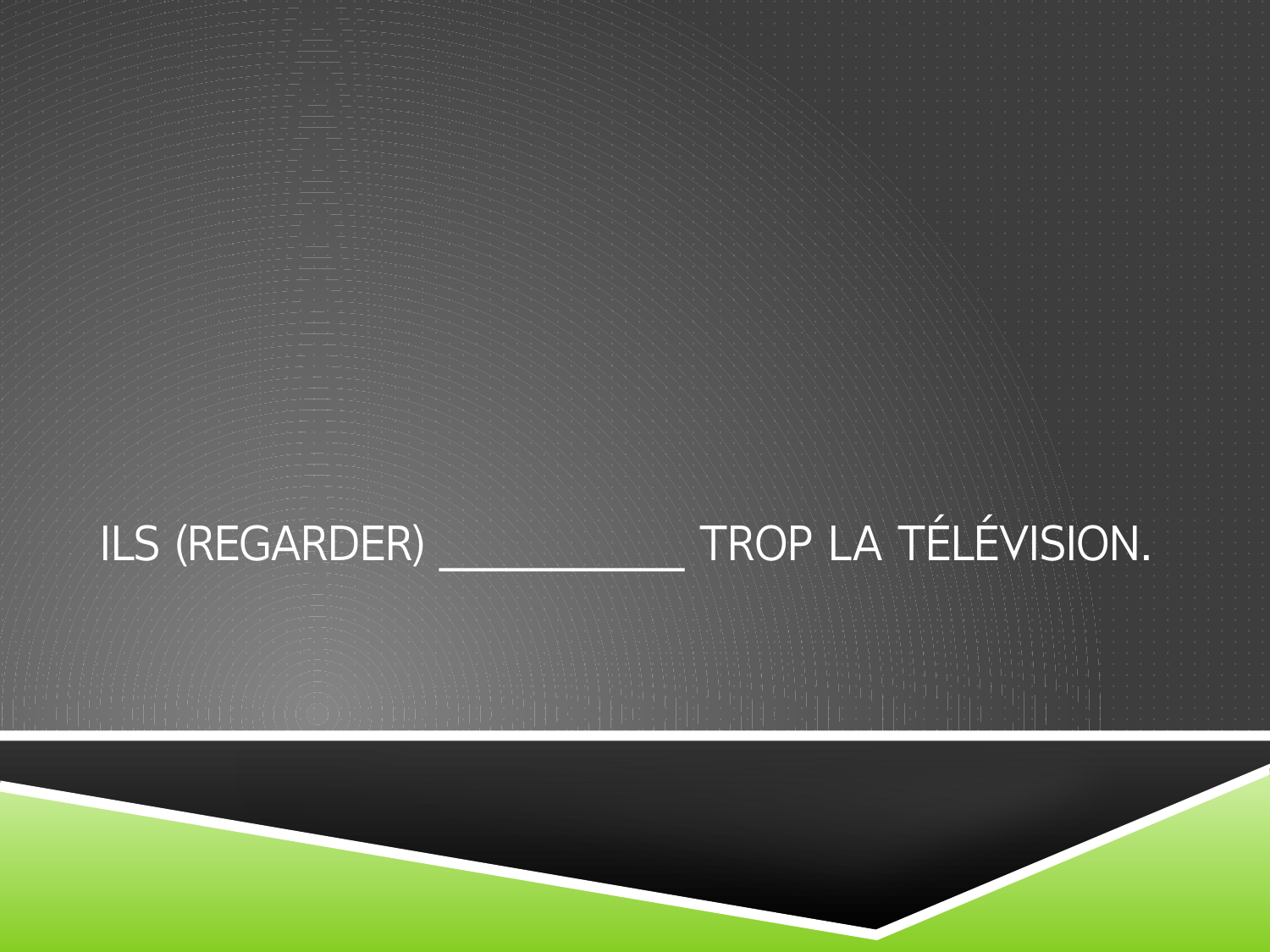

# Ils (regarder) ___________ trop la télévision.